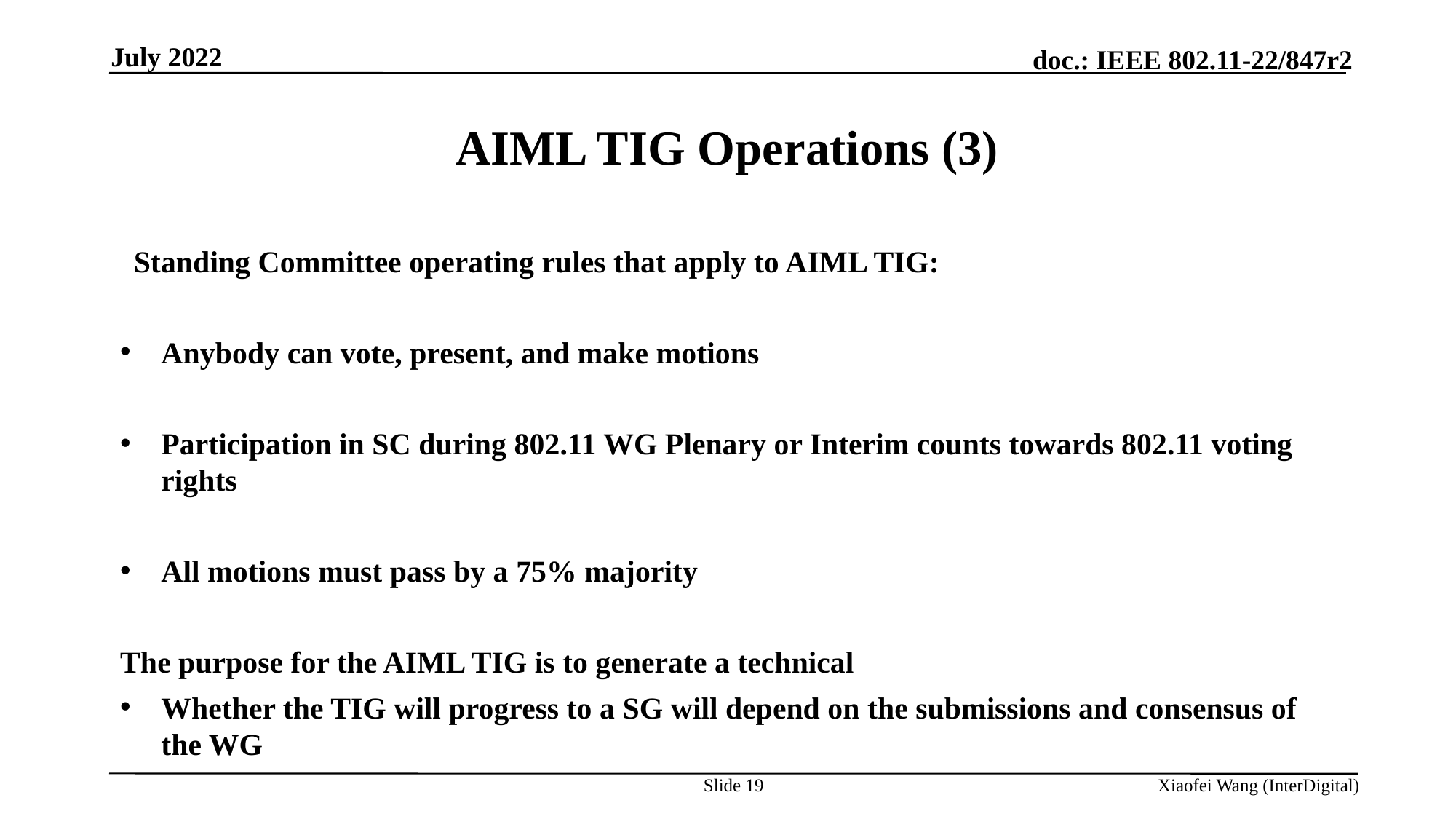

July 2022
# AIML TIG Operations (3)
Standing Committee operating rules that apply to AIML TIG:

Anybody can vote, present, and make motions

Participation in SC during 802.11 WG Plenary or Interim counts towards 802.11 voting rights

All motions must pass by a 75% majority

The purpose for the AIML TIG is to generate a technical
Whether the TIG will progress to a SG will depend on the submissions and consensus of the WG

Slide 19
Xiaofei Wang (InterDigital)